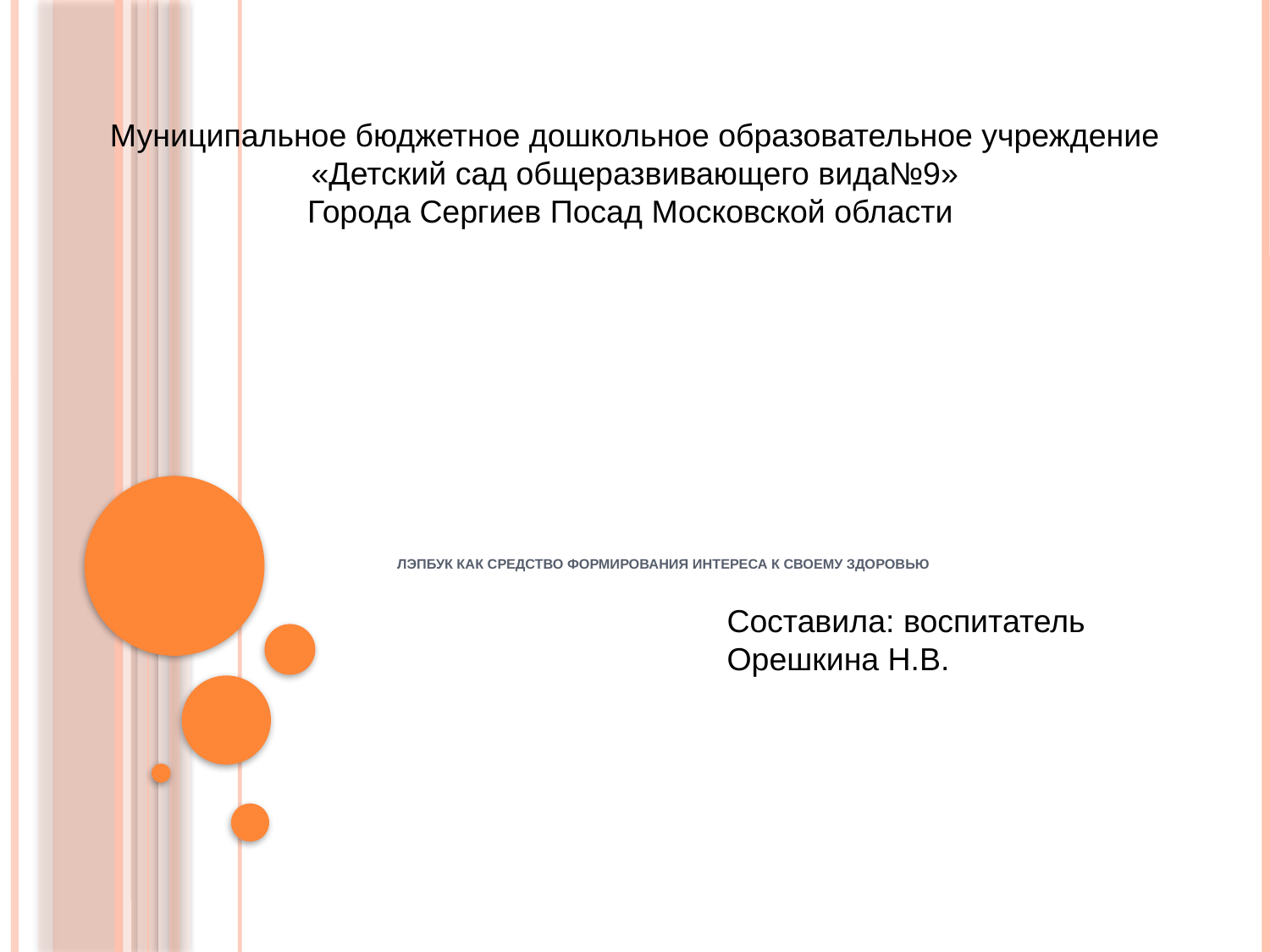

Муниципальное бюджетное дошкольное образовательное учреждение
«Детский сад общеразвивающего вида№9»
Города Сергиев Посад Московской области
# Лэпбук как средство формирования интереса к своему здоровью
Составила: воспитатель Орешкина Н.В.